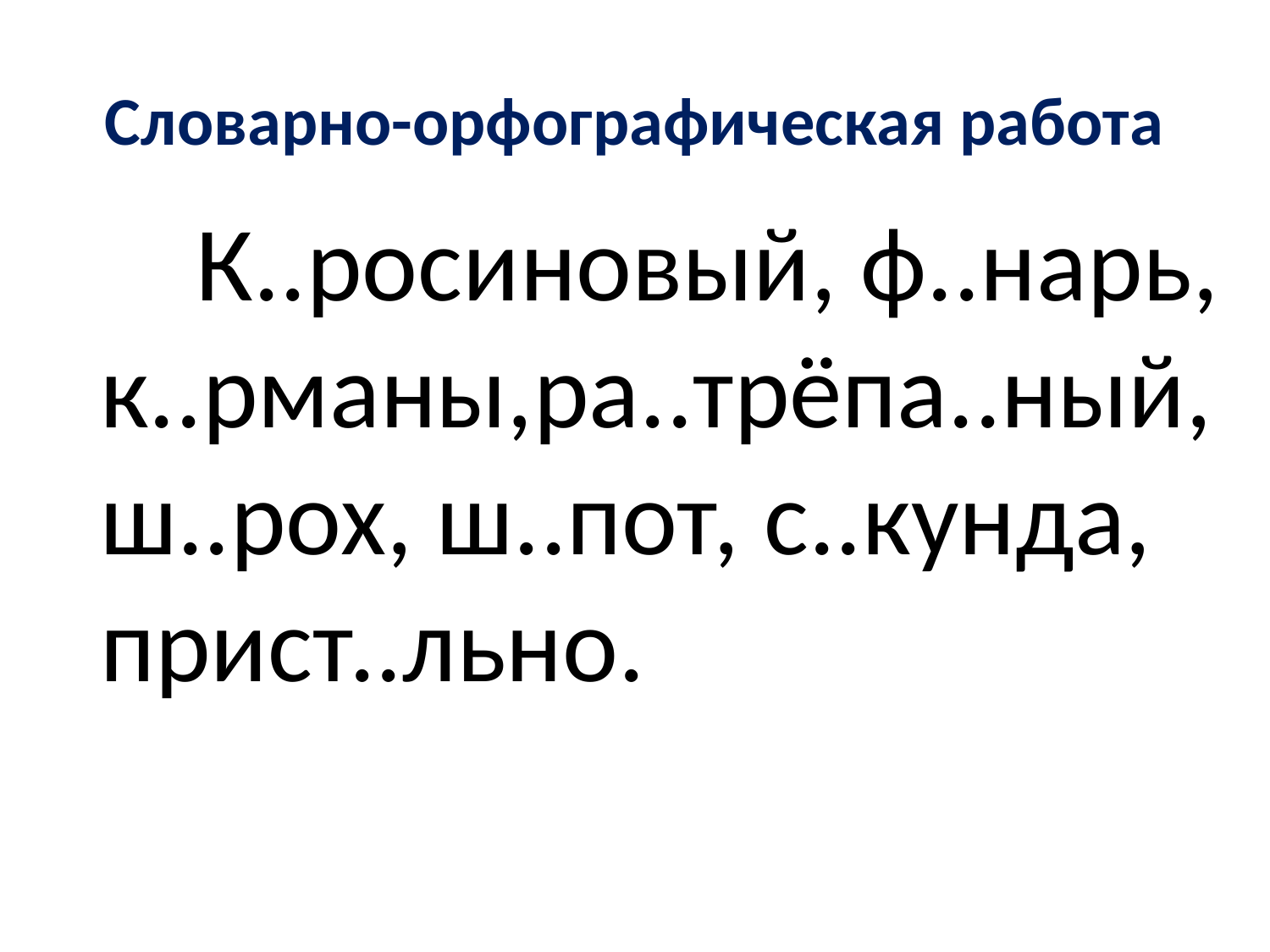

# Словарно-орфографическая работа
      К..росиновый, ф..нарь, к..рманы,ра..трёпа..ный, ш..рох, ш..пот, с..кунда, прист..льно.